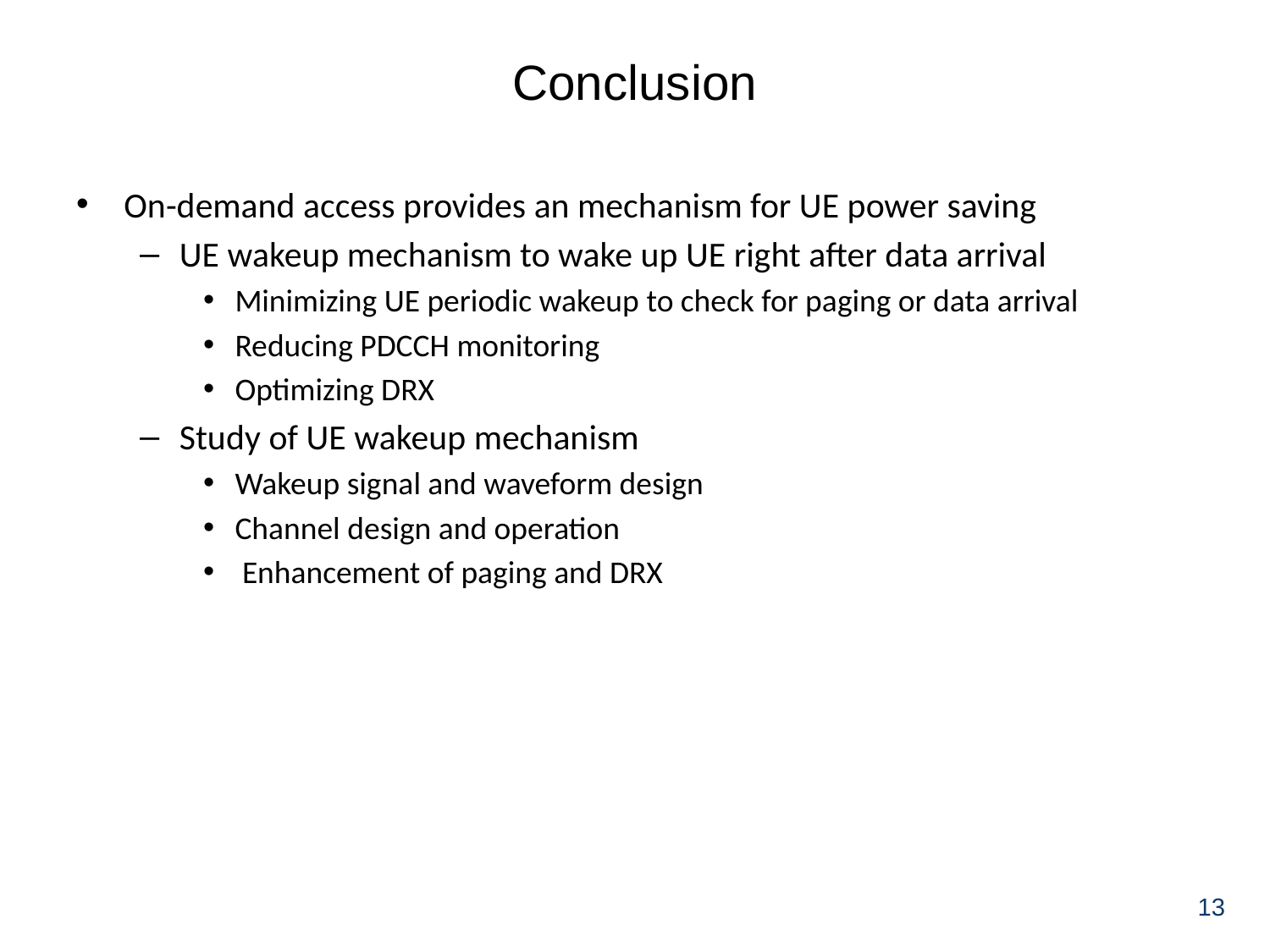

# Conclusion
On-demand access provides an mechanism for UE power saving
UE wakeup mechanism to wake up UE right after data arrival
Minimizing UE periodic wakeup to check for paging or data arrival
Reducing PDCCH monitoring
Optimizing DRX
Study of UE wakeup mechanism
Wakeup signal and waveform design
Channel design and operation
 Enhancement of paging and DRX
13